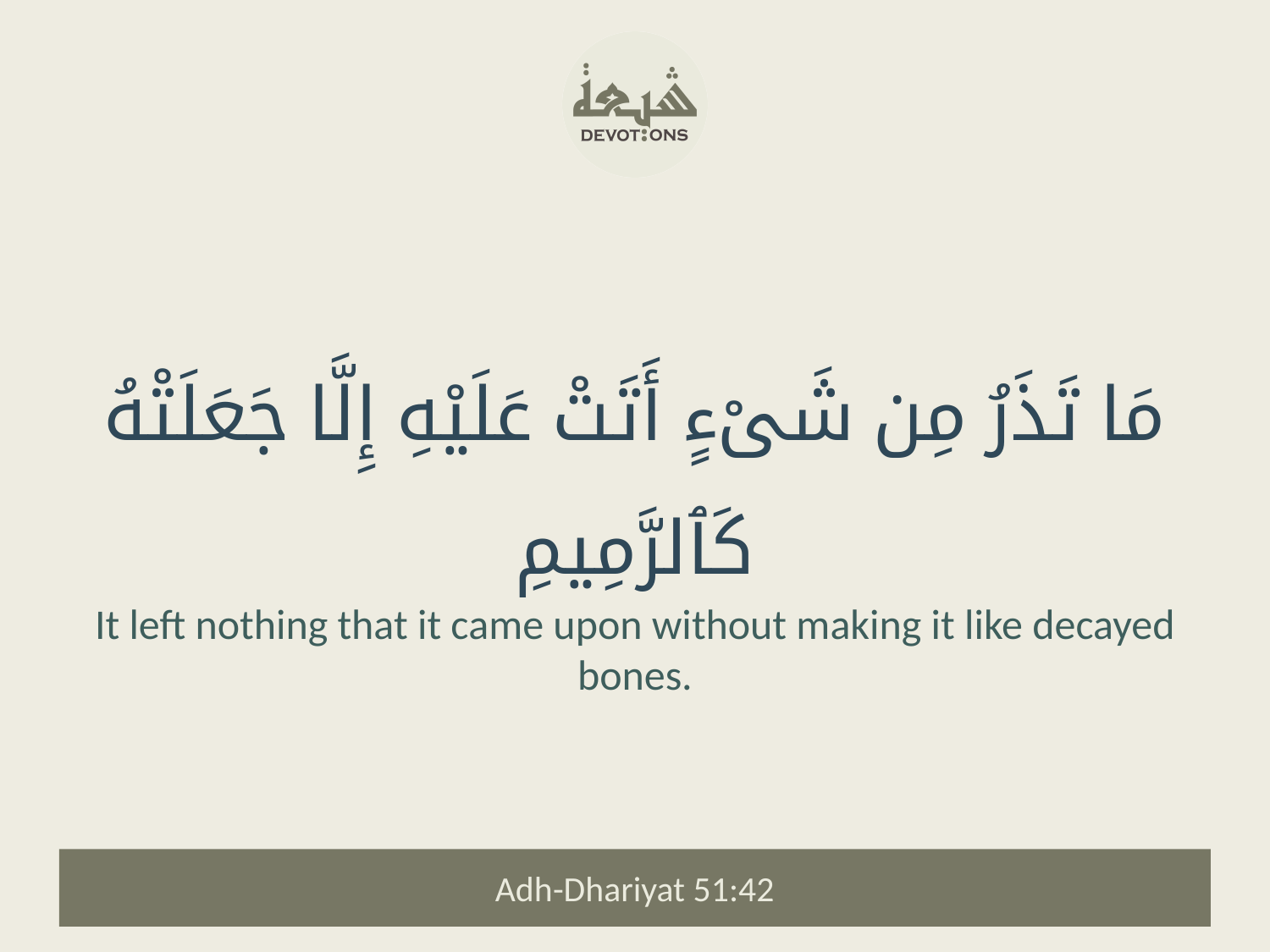

مَا تَذَرُ مِن شَىْءٍ أَتَتْ عَلَيْهِ إِلَّا جَعَلَتْهُ كَٱلرَّمِيمِ
It left nothing that it came upon without making it like decayed bones.
Adh-Dhariyat 51:42